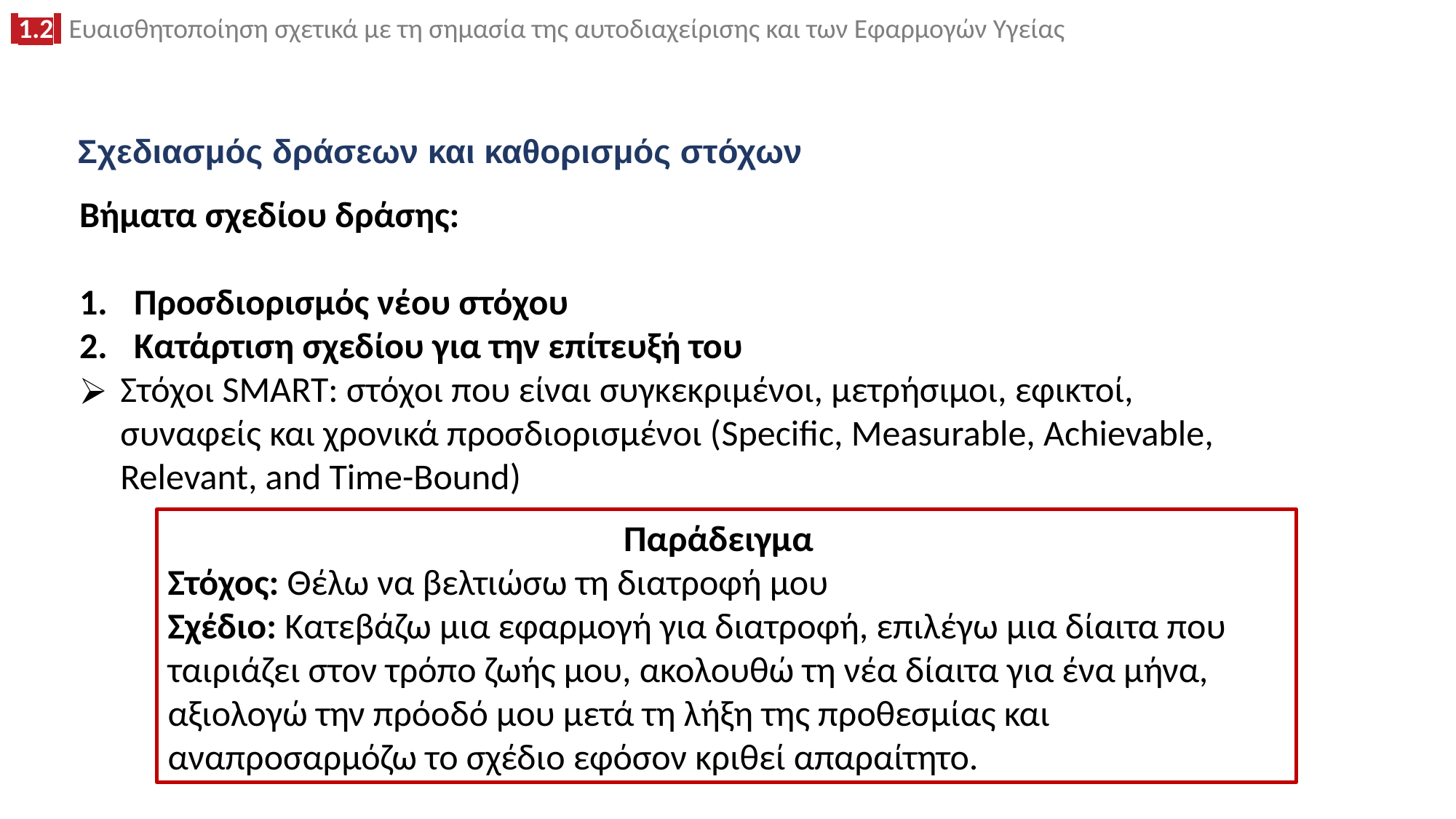

# Σχεδιασμός δράσεων και καθορισμός στόχων
Βήματα σχεδίου δράσης:

Προσδιορισμός νέου στόχου
Κατάρτιση σχεδίου για την επίτευξή του
Στόχοι SMART: στόχοι που είναι συγκεκριμένοι, μετρήσιμοι, εφικτοί, συναφείς και χρονικά προσδιορισμένοι (Specific, Measurable, Achievable, Relevant, and Time-Bound)
Παράδειγμα
Στόχος: Θέλω να βελτιώσω τη διατροφή μου
Σχέδιο: Κατεβάζω μια εφαρμογή για διατροφή, επιλέγω μια δίαιτα που ταιριάζει στον τρόπο ζωής μου, ακολουθώ τη νέα δίαιτα για ένα μήνα, αξιολογώ την πρόοδό μου μετά τη λήξη της προθεσμίας και αναπροσαρμόζω το σχέδιο εφόσον κριθεί απαραίτητο.